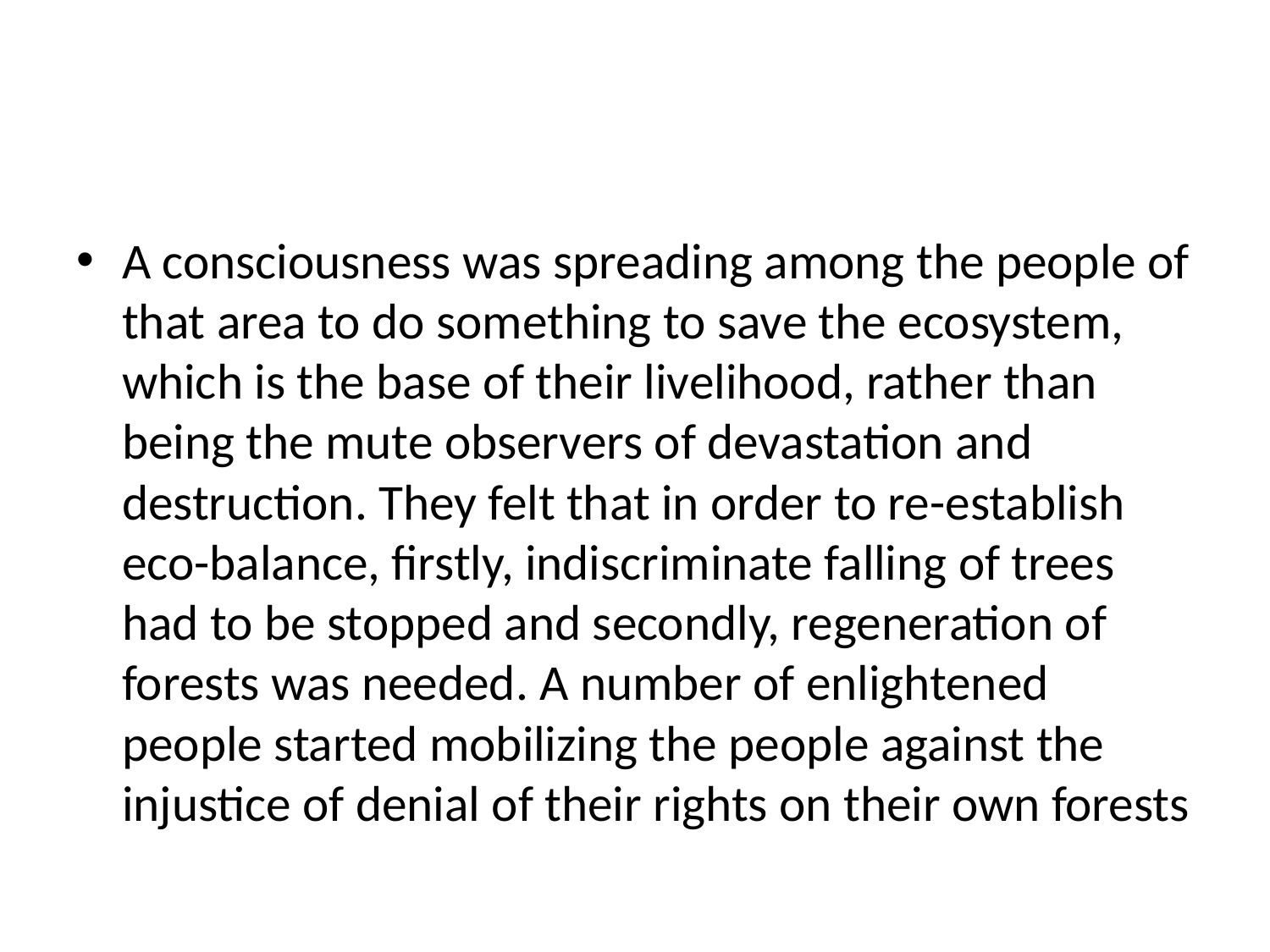

#
A consciousness was spreading among the people of that area to do something to save the ecosystem, which is the base of their livelihood, rather than being the mute observers of devastation and destruction. They felt that in order to re-establish eco-balance, firstly, indiscriminate falling of trees had to be stopped and secondly, regeneration of forests was needed. A number of enlightened people started mobilizing the people against the injustice of denial of their rights on their own forests